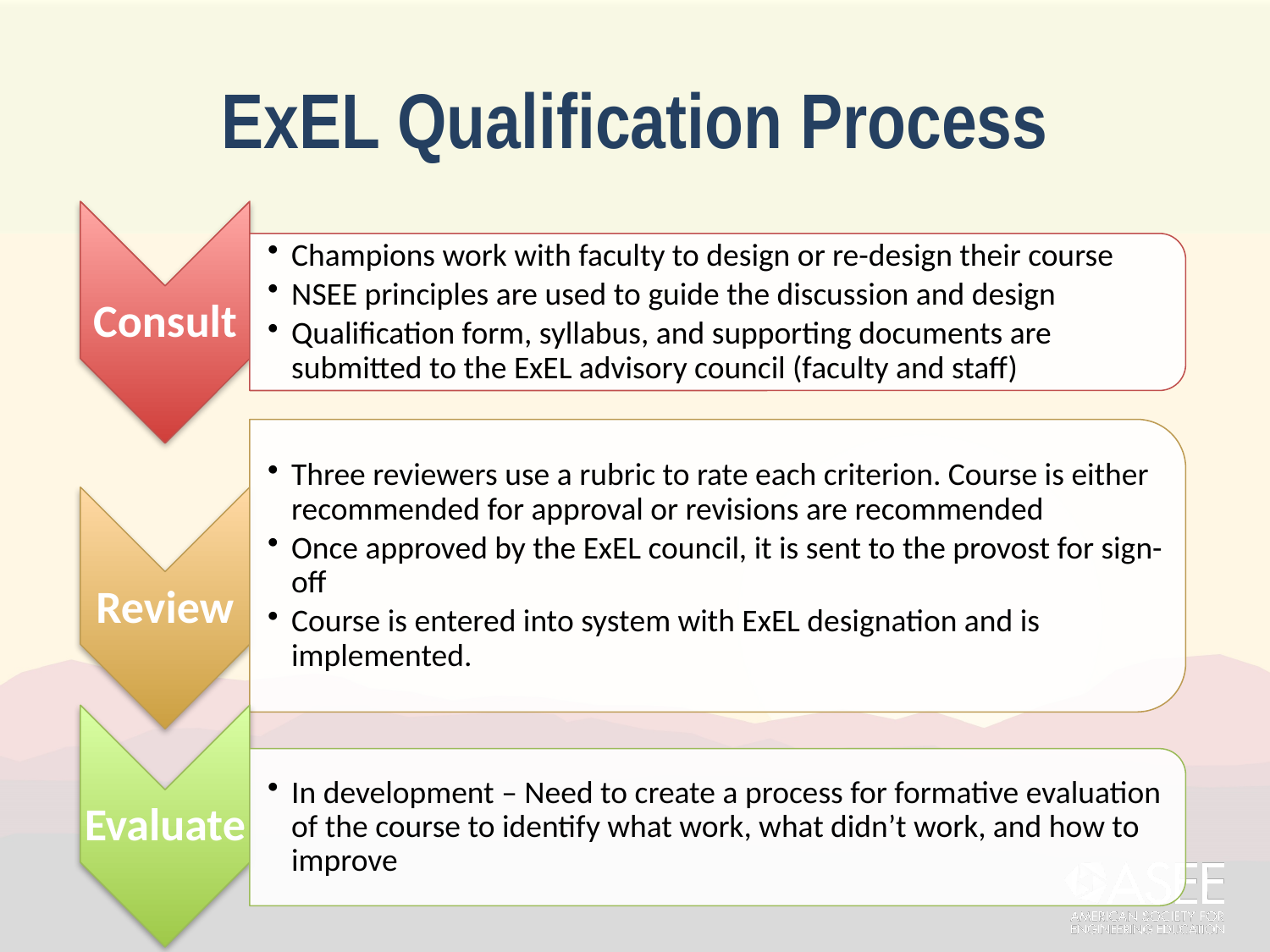

# ExEL Qualification Process
Consult
Champions work with faculty to design or re-design their course
NSEE principles are used to guide the discussion and design
Qualification form, syllabus, and supporting documents are submitted to the ExEL advisory council (faculty and staff)
Review
Three reviewers use a rubric to rate each criterion. Course is either recommended for approval or revisions are recommended
Once approved by the ExEL council, it is sent to the provost for sign-off
Course is entered into system with ExEL designation and is implemented.
Evaluate
In development – Need to create a process for formative evaluation of the course to identify what work, what didn’t work, and how to improve